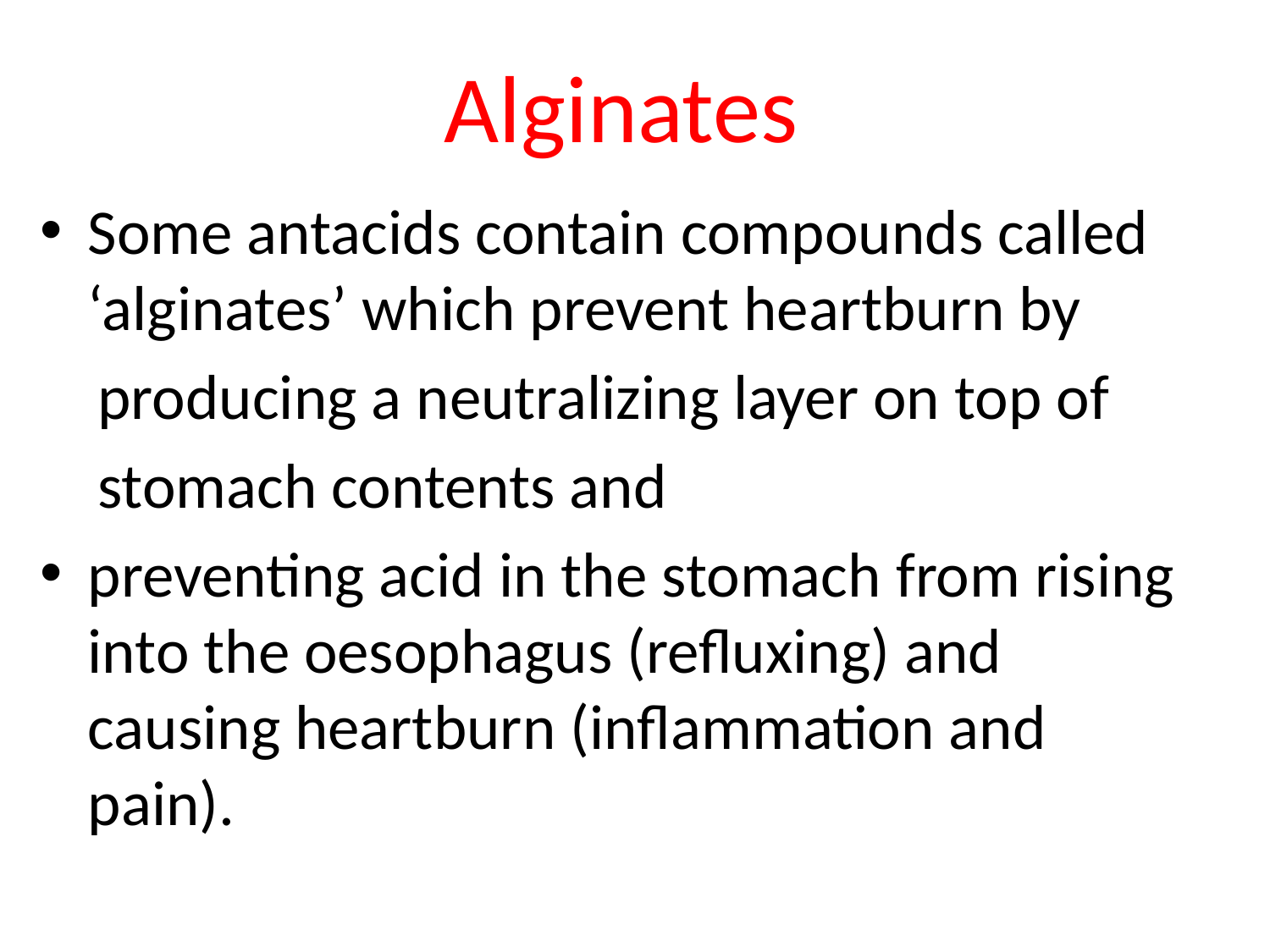

# Alginates
Some antacids contain compounds called ‘alginates’ which prevent heartburn by
    producing a neutralizing layer on top of
    stomach contents and
preventing acid in the stomach from rising into the oesophagus (refluxing) and causing heartburn (inflammation and pain).